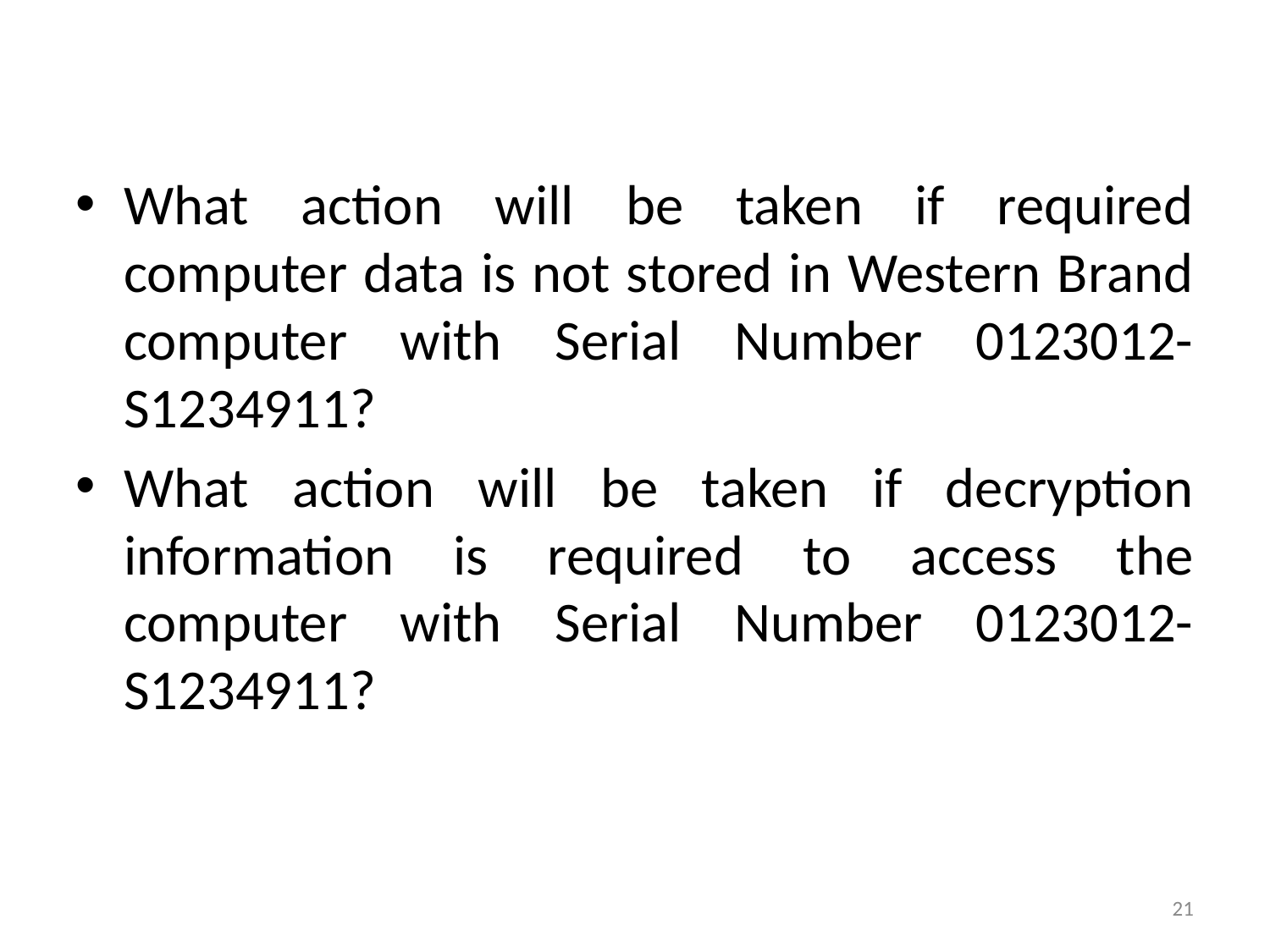

What action will be taken if required computer data is not stored in Western Brand computer with Serial Number 0123012-S1234911?
What action will be taken if decryption information is required to access the computer with Serial Number 0123012-S1234911?
21